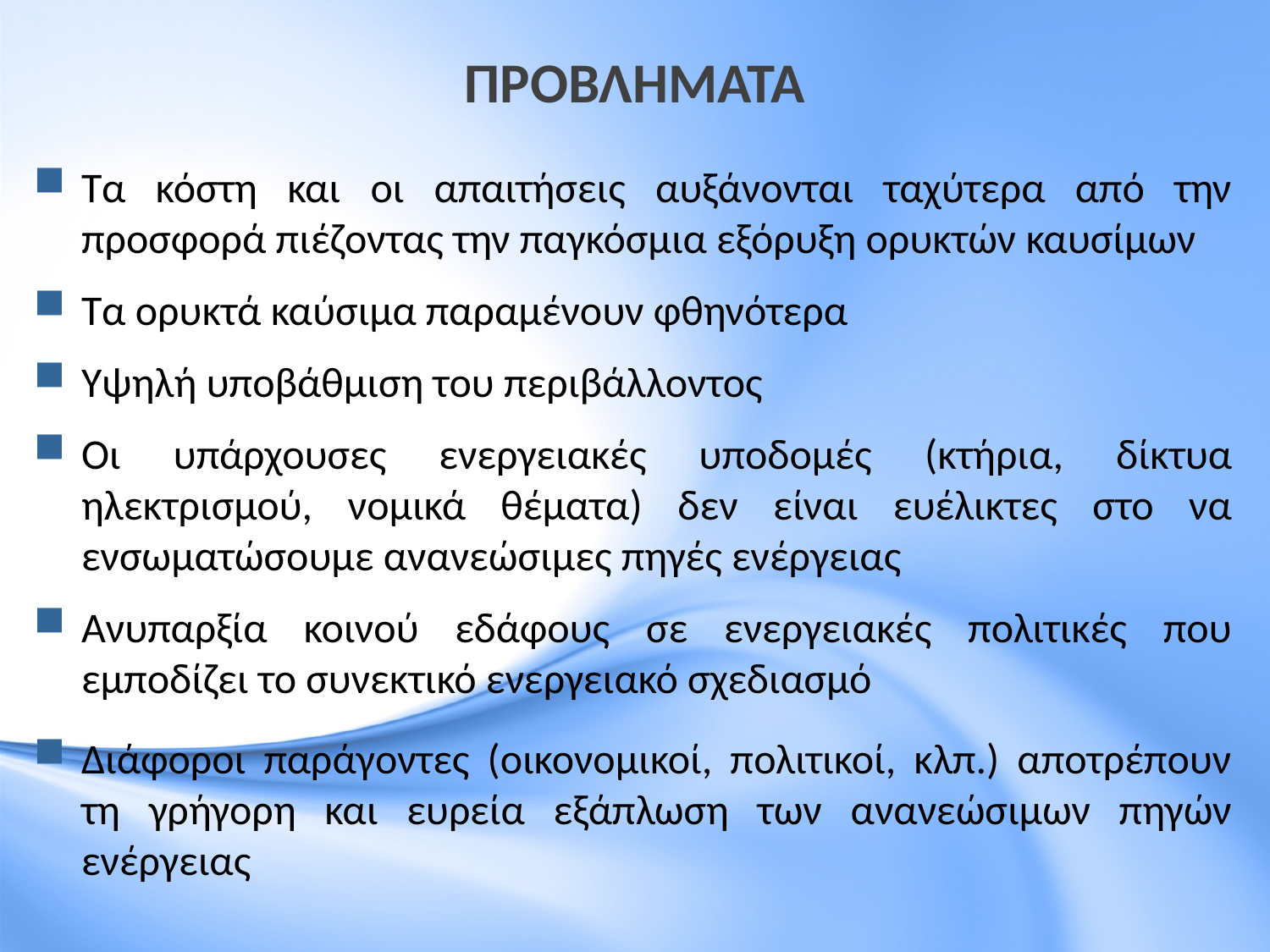

# ΠΡΟΒΛΗΜΑΤΑ
Τα κόστη και οι απαιτήσεις αυξάνονται ταχύτερα από την προσφορά πιέζοντας την παγκόσμια εξόρυξη ορυκτών καυσίμων
Τα ορυκτά καύσιμα παραμένουν φθηνότερα
Υψηλή υποβάθμιση του περιβάλλοντος
Οι υπάρχουσες ενεργειακές υποδομές (κτήρια, δίκτυα ηλεκτρισμού, νομικά θέματα) δεν είναι ευέλικτες στο να ενσωματώσουμε ανανεώσιμες πηγές ενέργειας
Ανυπαρξία κοινού εδάφους σε ενεργειακές πολιτικές που εμποδίζει το συνεκτικό ενεργειακό σχεδιασμό
Διάφοροι παράγοντες (οικονομικοί, πολιτικοί, κλπ.) αποτρέπουν τη γρήγορη και ευρεία εξάπλωση των ανανεώσιμων πηγών ενέργειας